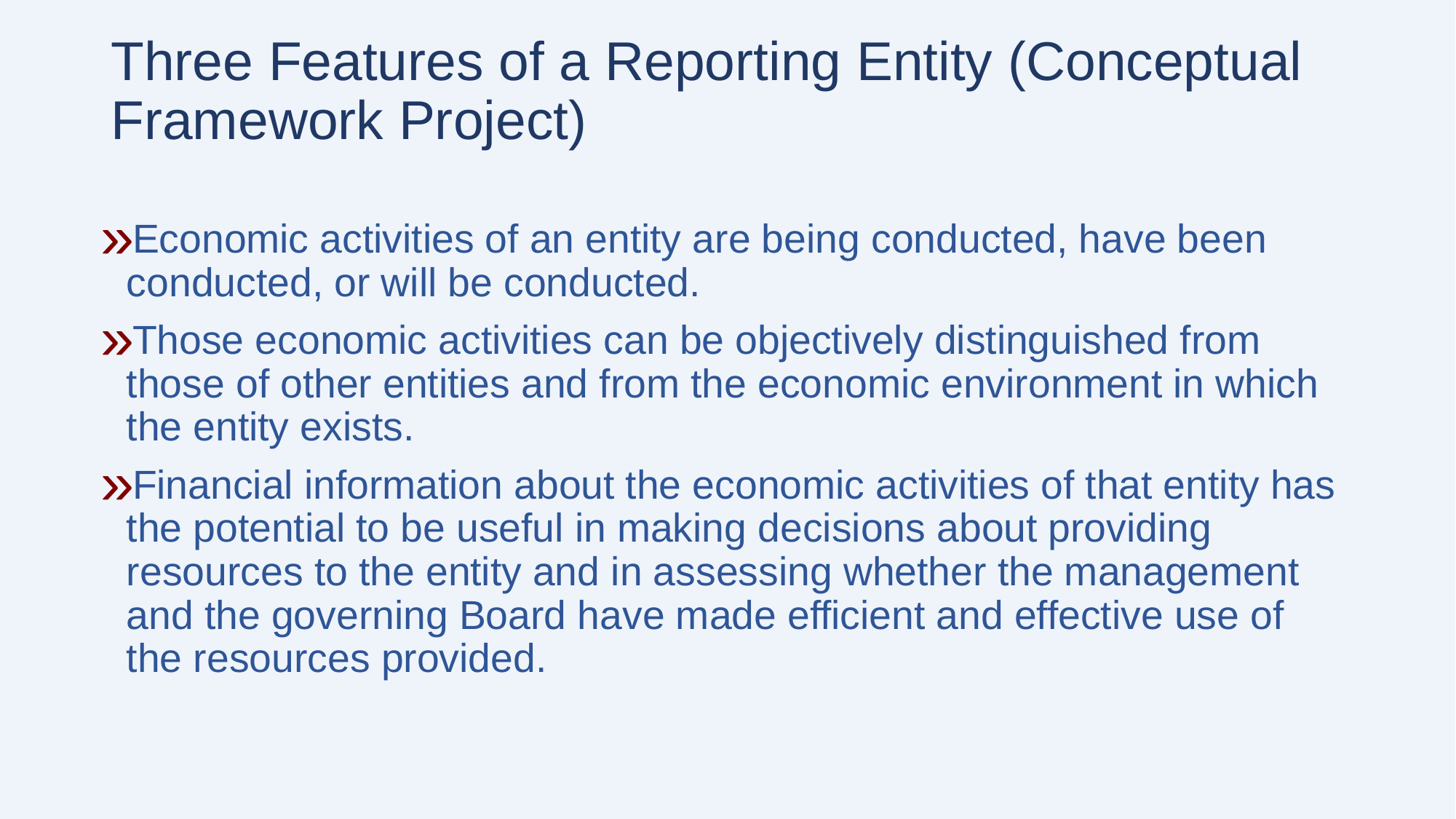

# Three Features of a Reporting Entity (Conceptual Framework Project)
Economic activities of an entity are being conducted, have been conducted, or will be conducted.
Those economic activities can be objectively distinguished from those of other entities and from the economic environment in which the entity exists.
Financial information about the economic activities of that entity has the potential to be useful in making decisions about providing resources to the entity and in assessing whether the management and the governing Board have made efficient and effective use of the resources provided.

44